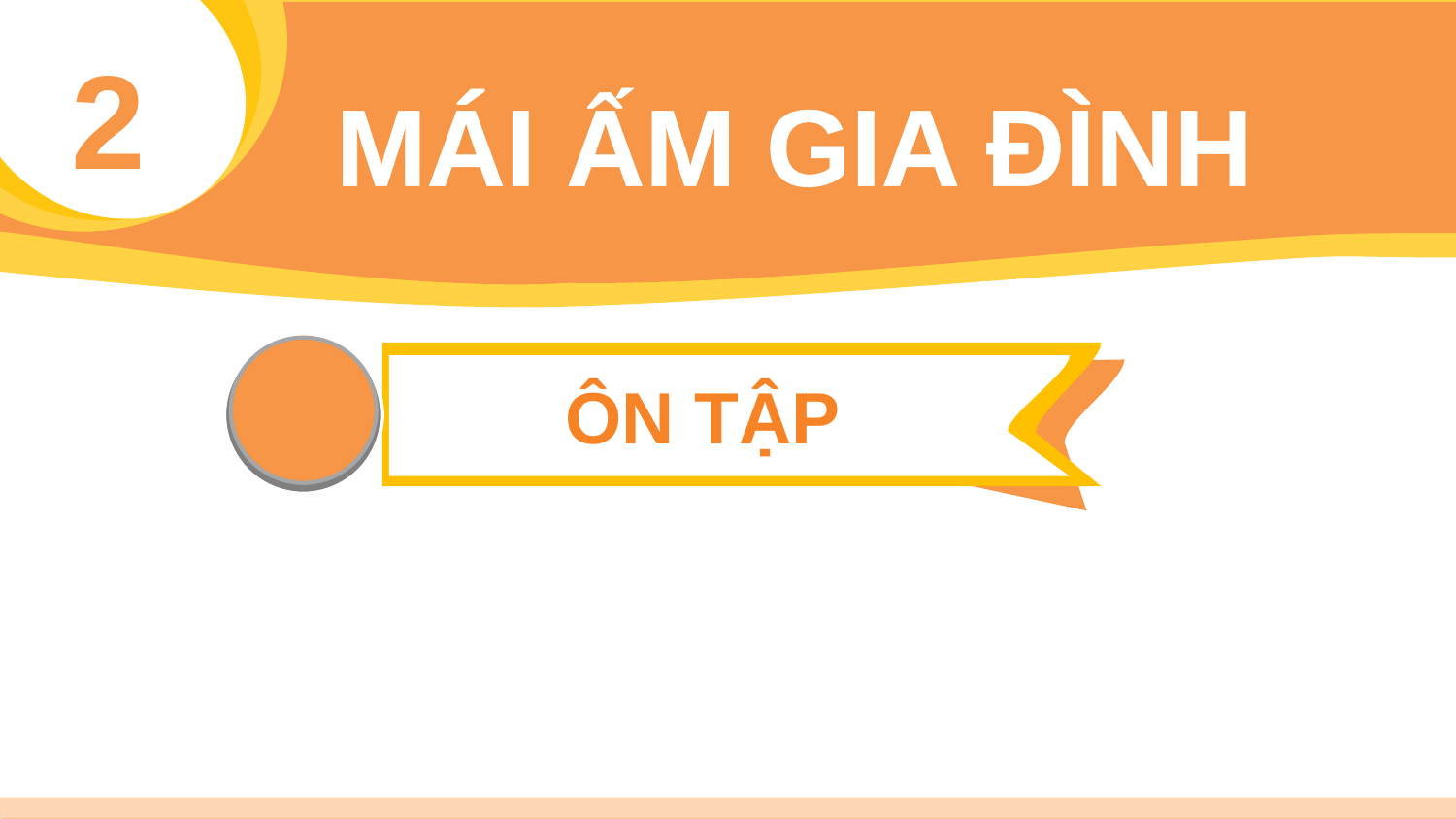

2
MÁI ẤM GIA ĐÌNH

ÔN TẬP